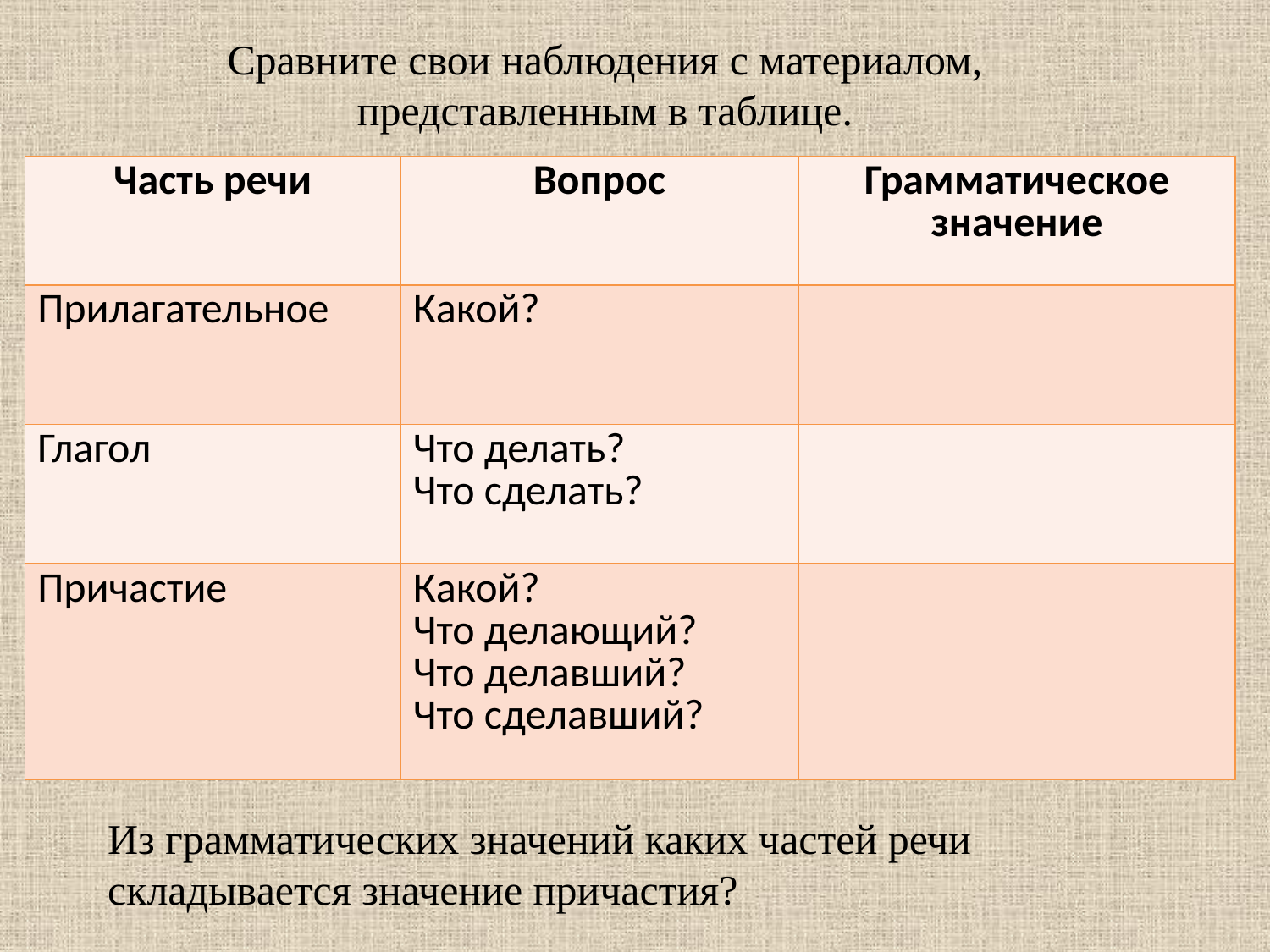

Сравните свои наблюдения с материалом, представленным в таблице.
| Часть речи | Вопрос | Грамматическое значение |
| --- | --- | --- |
| Прилагательное | Какой? |  |
| Глагол | Что делать? Что сделать? |  |
| Причастие | Какой? Что делающий? Что делавший? Что сделавший? |  |
Из грамматических значений каких частей речи складывается значение причастия?